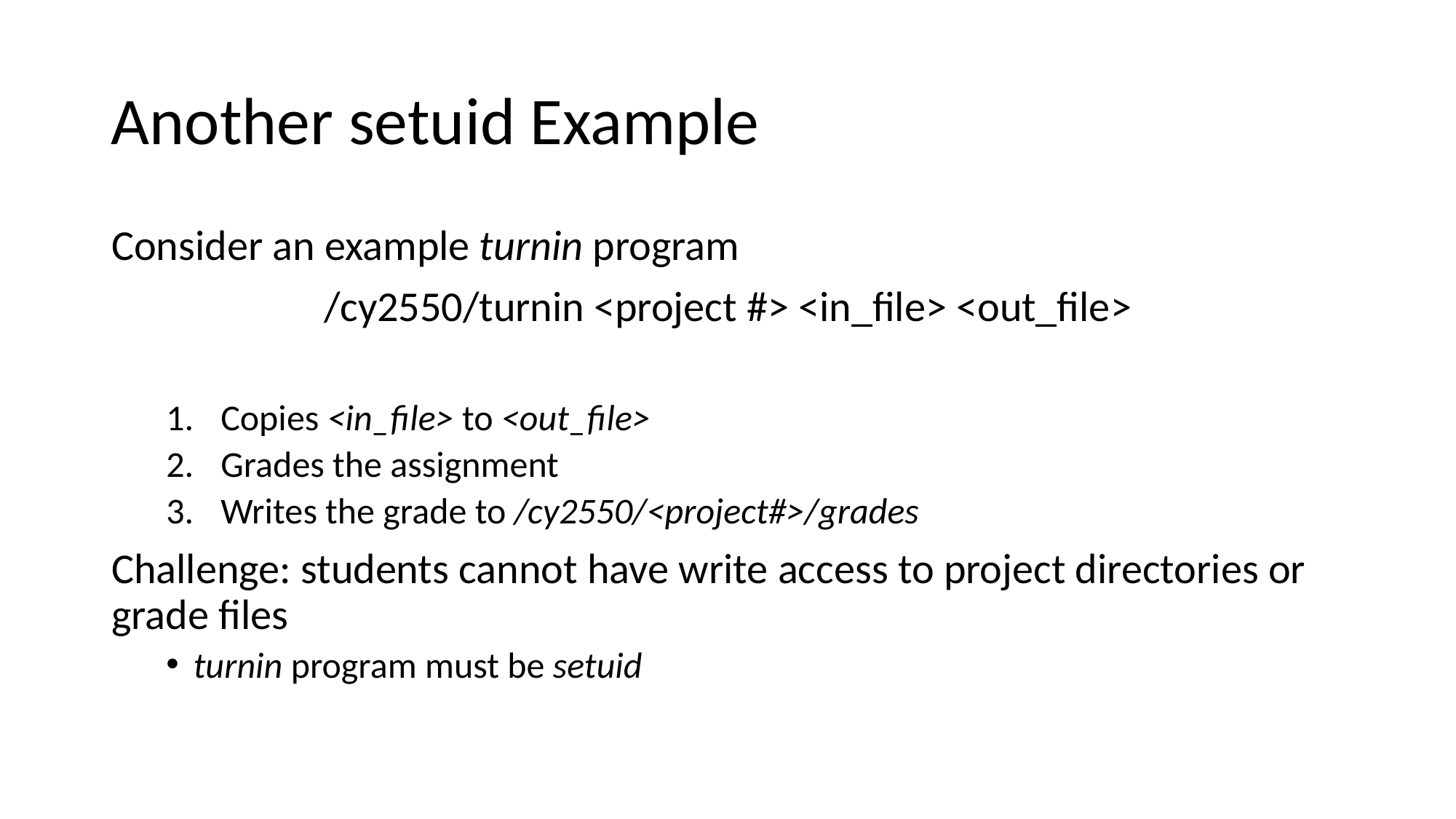

# Another setuid Example
Consider an example turnin program
/cy2550/turnin <project #> <in_file> <out_file>

Copies <in_file> to <out_file>
Grades the assignment
Writes the grade to /cy2550/<project#>/grades
Challenge: students cannot have write access to project directories or grade files
turnin program must be setuid